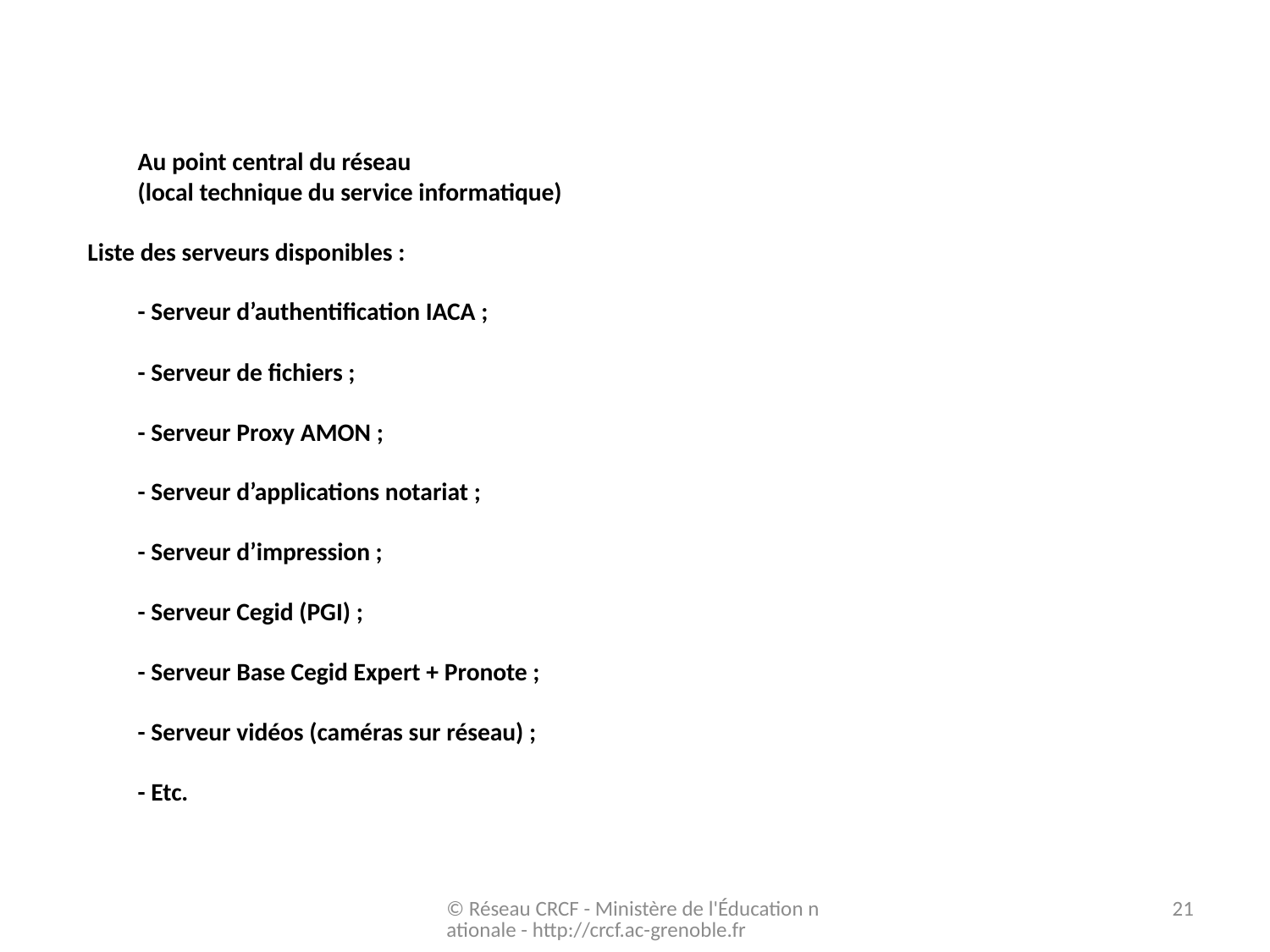

# Au point central du réseau (local technique du service informatique) Liste des serveurs disponibles : - Serveur d’authentification IACA ; - Serveur de fichiers ; - Serveur Proxy AMON ; - Serveur d’applications notariat ; - Serveur d’impression ; - Serveur Cegid (PGI) ; - Serveur Base Cegid Expert + Pronote ; - Serveur vidéos (caméras sur réseau) ; - Etc.
© Réseau CRCF - Ministère de l'Éducation nationale - http://crcf.ac-grenoble.fr
21